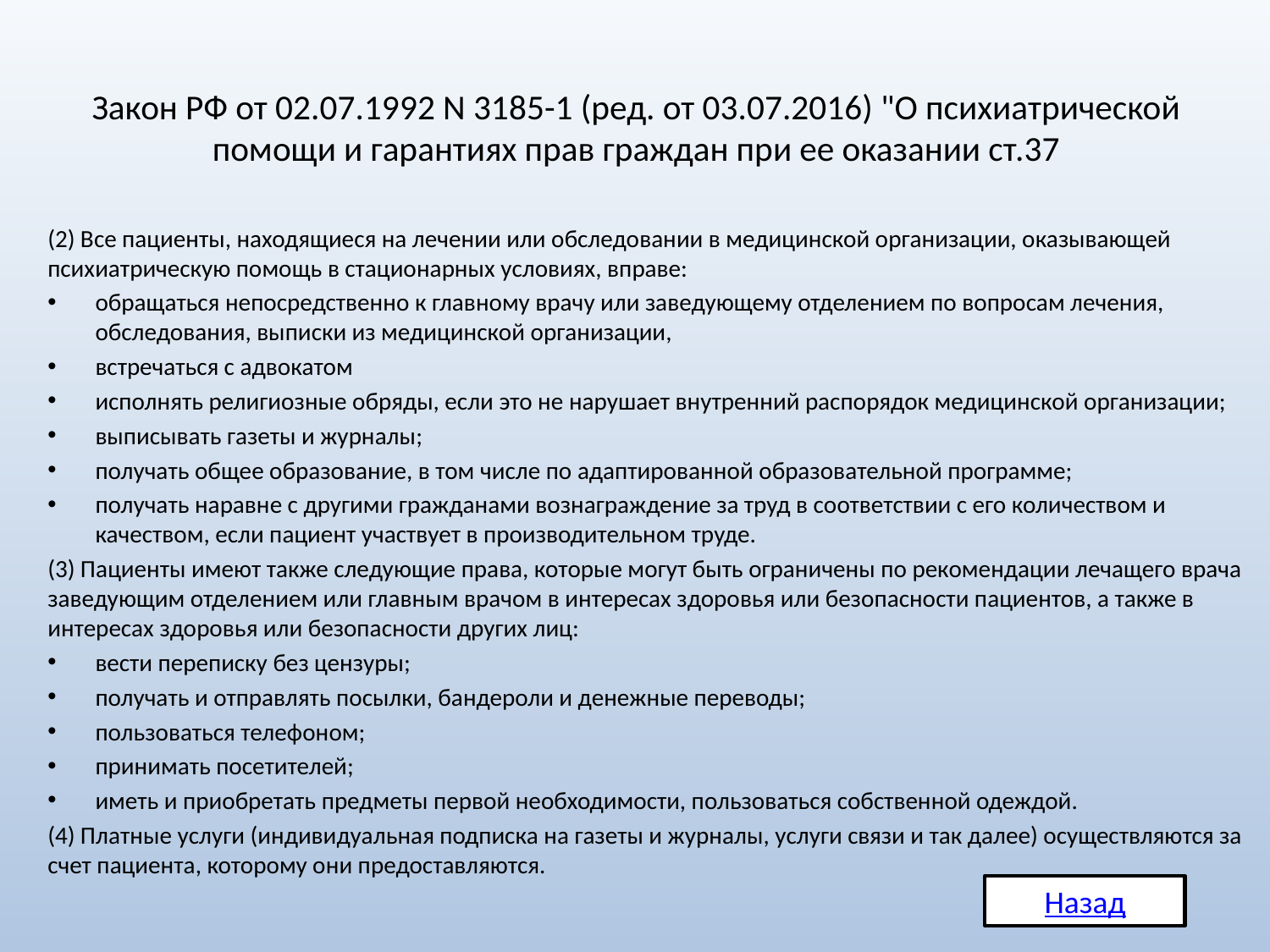

# Закон РФ от 02.07.1992 N 3185-1 (ред. от 03.07.2016) "О психиатрической помощи и гарантиях прав граждан при ее оказании ст.37
(2) Все пациенты, находящиеся на лечении или обследовании в медицинской организации, оказывающей психиатрическую помощь в стационарных условиях, вправе:
обращаться непосредственно к главному врачу или заведующему отделением по вопросам лечения, обследования, выписки из медицинской организации,
встречаться с адвокатом
исполнять религиозные обряды, если это не нарушает внутренний распорядок медицинской организации;
выписывать газеты и журналы;
получать общее образование, в том числе по адаптированной образовательной программе;
получать наравне с другими гражданами вознаграждение за труд в соответствии с его количеством и качеством, если пациент участвует в производительном труде.
(3) Пациенты имеют также следующие права, которые могут быть ограничены по рекомендации лечащего врача заведующим отделением или главным врачом в интересах здоровья или безопасности пациентов, а также в интересах здоровья или безопасности других лиц:
вести переписку без цензуры;
получать и отправлять посылки, бандероли и денежные переводы;
пользоваться телефоном;
принимать посетителей;
иметь и приобретать предметы первой необходимости, пользоваться собственной одеждой.
(4) Платные услуги (индивидуальная подписка на газеты и журналы, услуги связи и так далее) осуществляются за счет пациента, которому они предоставляются.
Назад